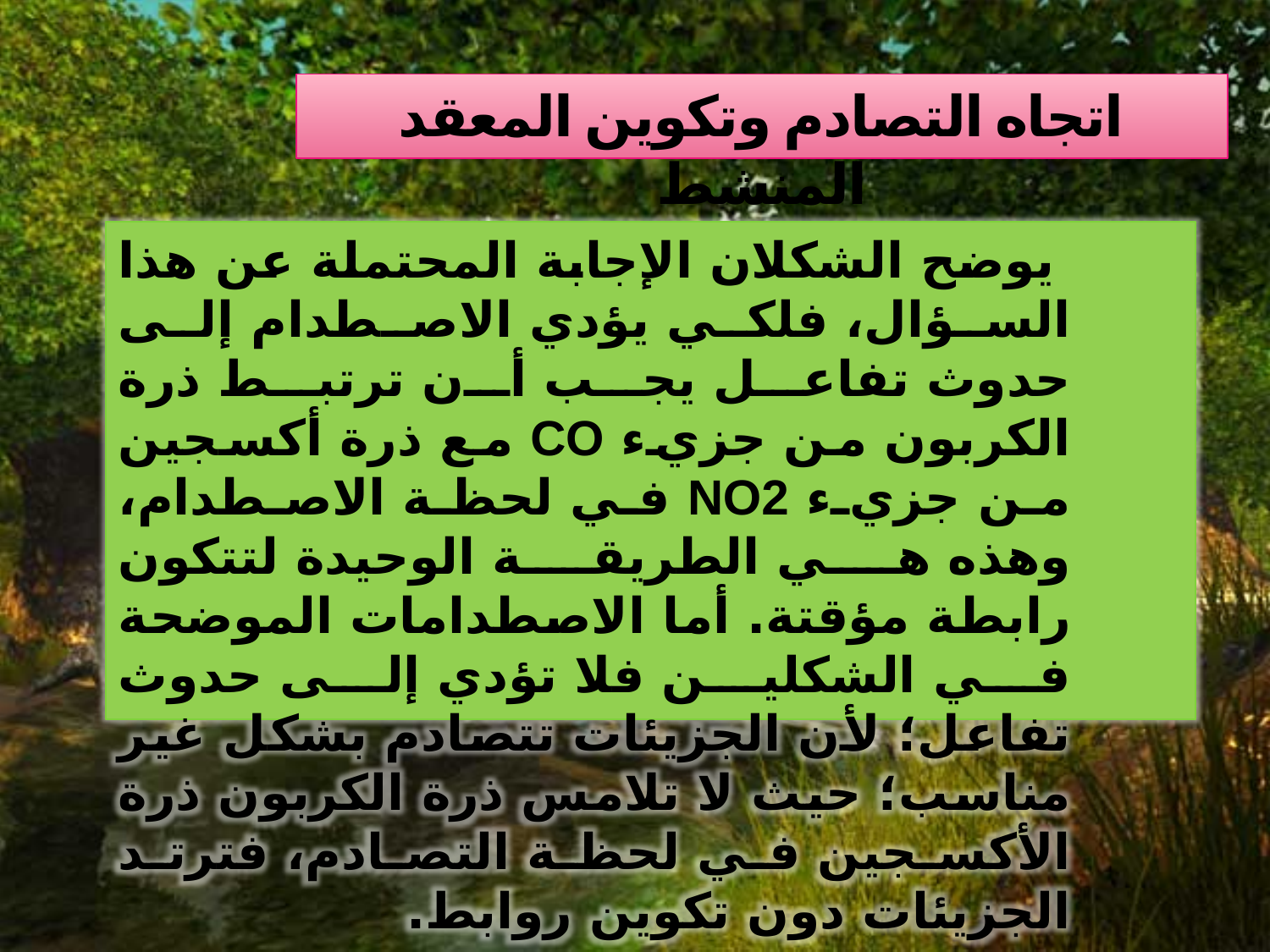

# اتجاه التصادم وتكوين المعقد المنشط
       يوضح الشكلان الإجابة المحتملة عن هذا السؤال، فلكي يؤدي الاصطدام إلى حدوث تفاعل يجب أن ترتبط ذرة الكربون من جزيء CO مع ذرة أكسجين من جزيء NO2 في لحظة الاصطدام، وهذه هي الطريقة الوحيدة لتتكون رابطة مؤقتة. أما الاصطدامات الموضحة في الشكلين فلا تؤدي إلى حدوث تفاعل؛ لأن الجزيئات تتصادم بشكل غير مناسب؛ حيث لا تلامس ذرة الكربون ذرة الأكسجين في لحظة التصادم، فترتد الجزيئات دون تكوين روابط.